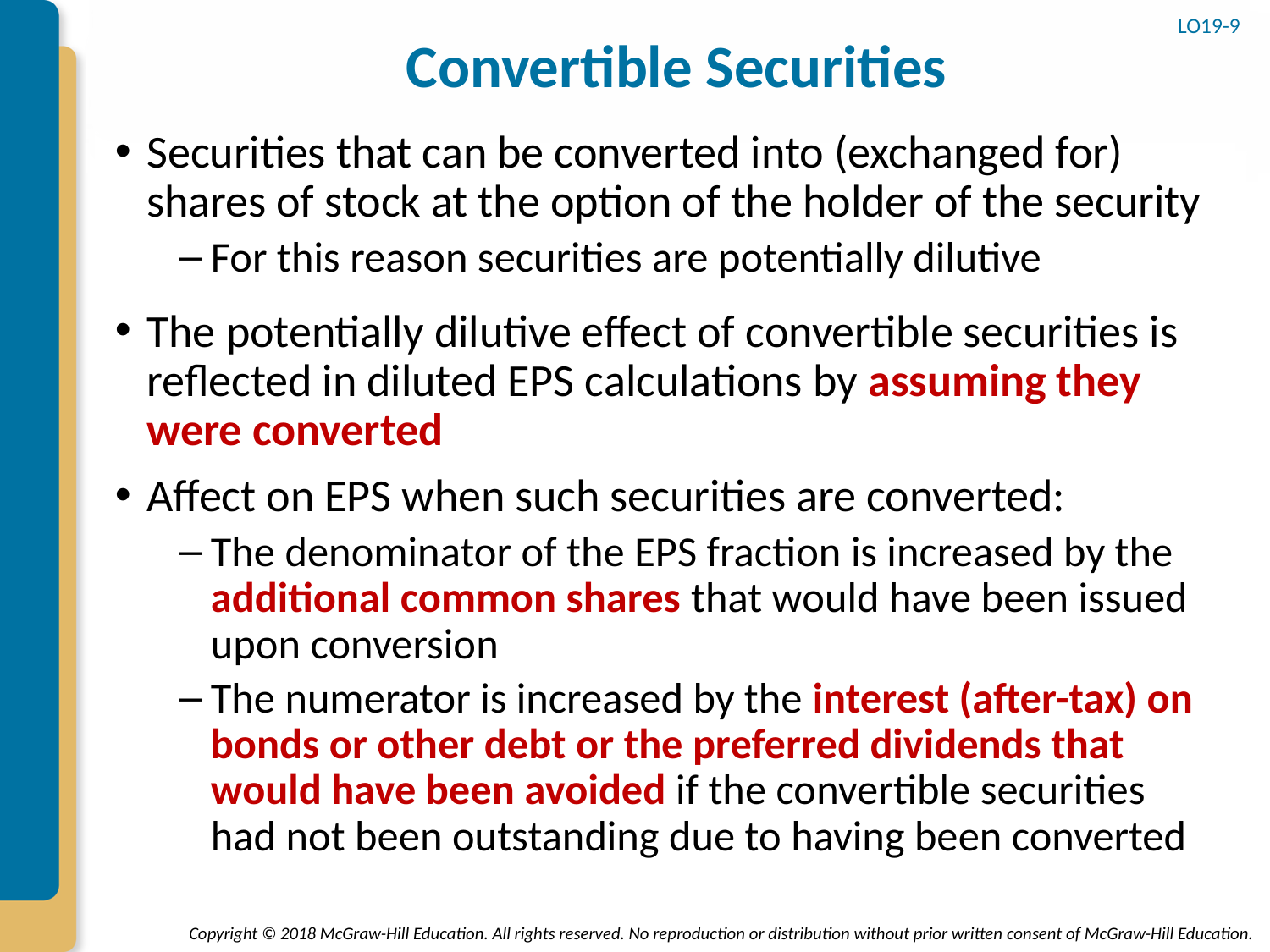

# Convertible Securities
LO19-9
Securities that can be converted into (exchanged for) shares of stock at the option of the holder of the security
For this reason securities are potentially dilutive
The potentially dilutive effect of convertible securities is reflected in diluted EPS calculations by assuming they were converted
Affect on EPS when such securities are converted:
The denominator of the EPS fraction is increased by the additional common shares that would have been issued upon conversion
The numerator is increased by the interest (after-tax) on bonds or other debt or the preferred dividends that would have been avoided if the convertible securities had not been outstanding due to having been converted